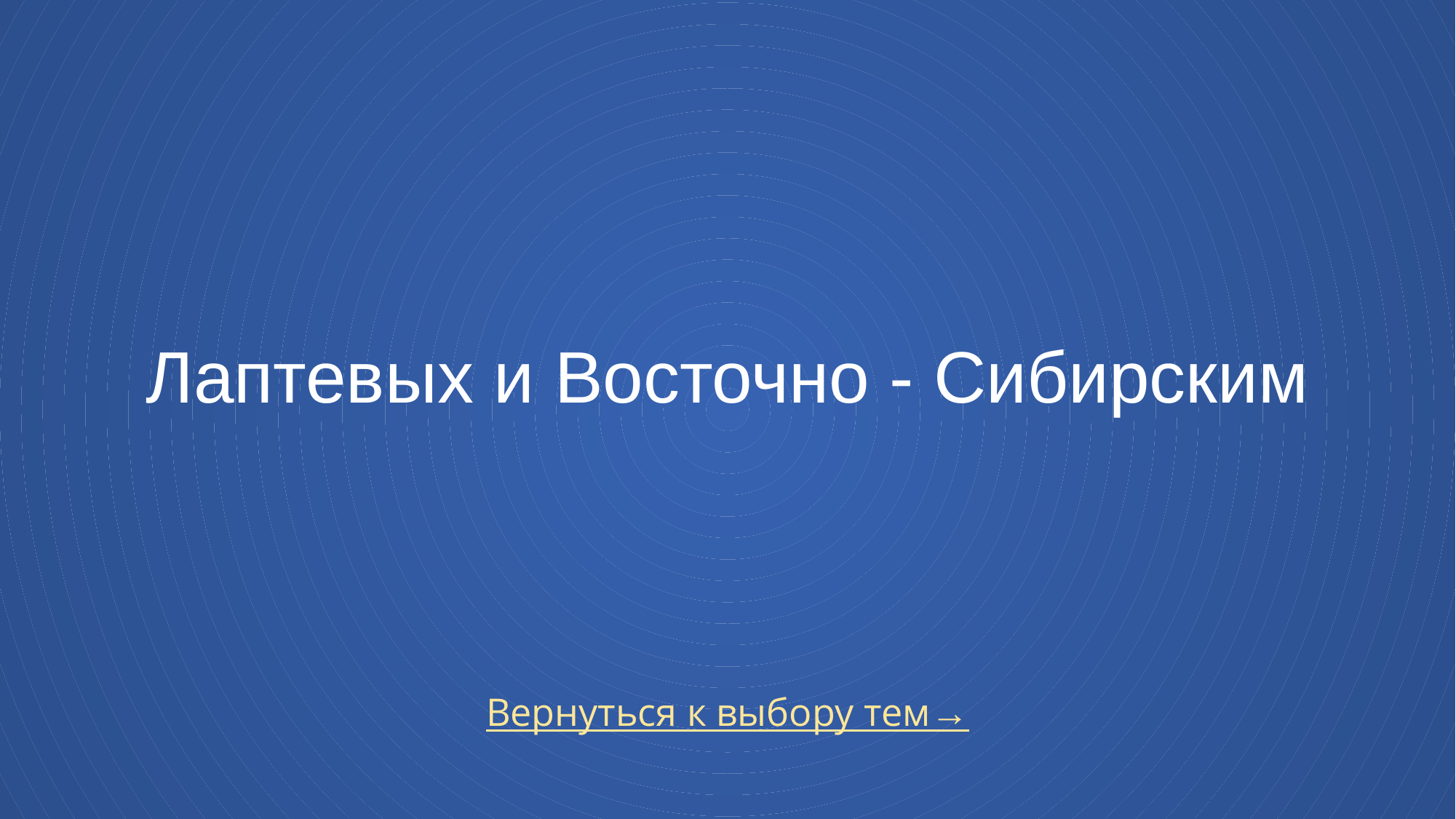

# Лаптевых и Восточно - Сибирским
Вернуться к выбору тем→